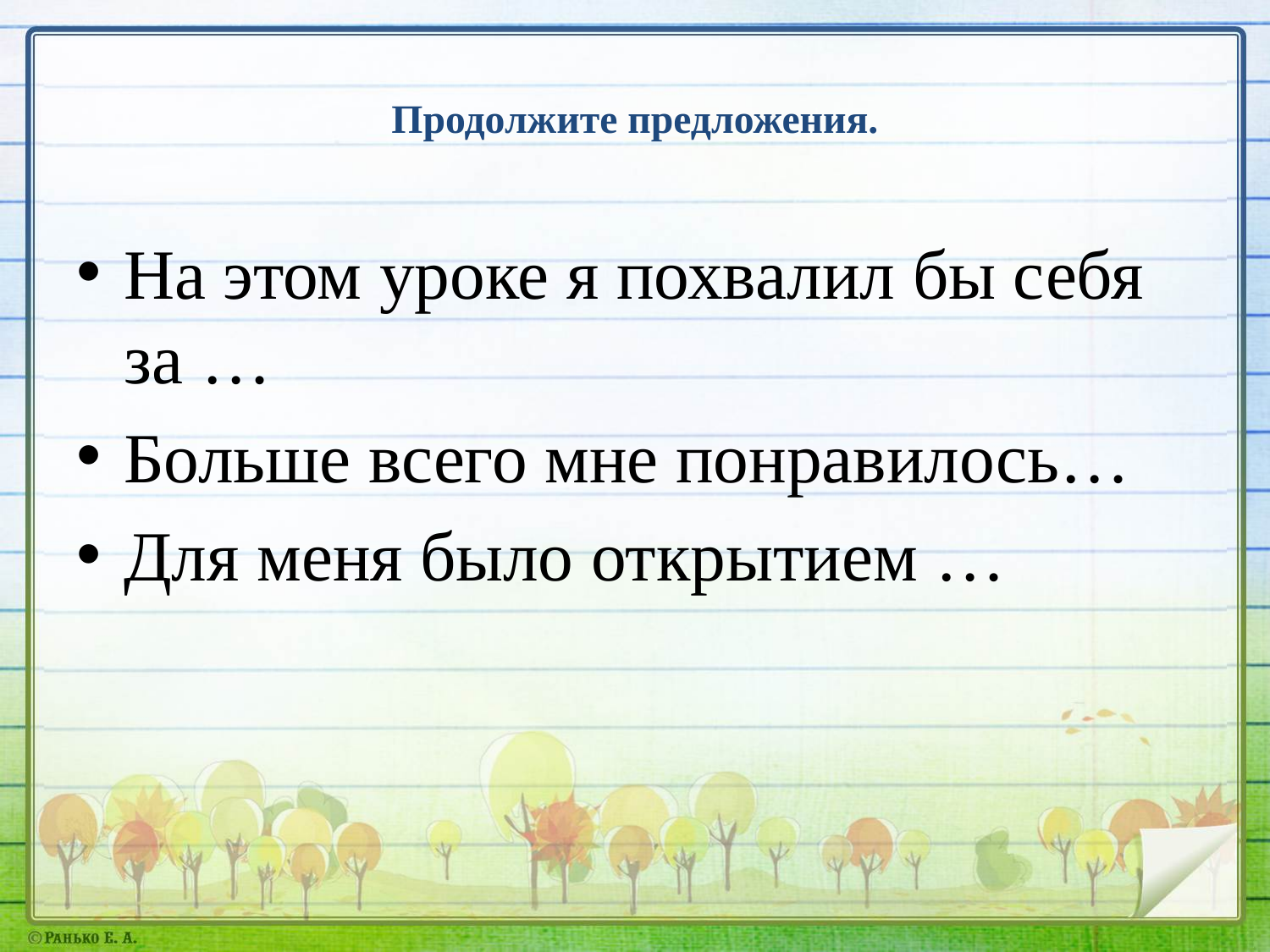

# Продолжите предложения.
На этом уроке я похвалил бы себя за …
Больше всего мне понравилось…
Для меня было открытием …